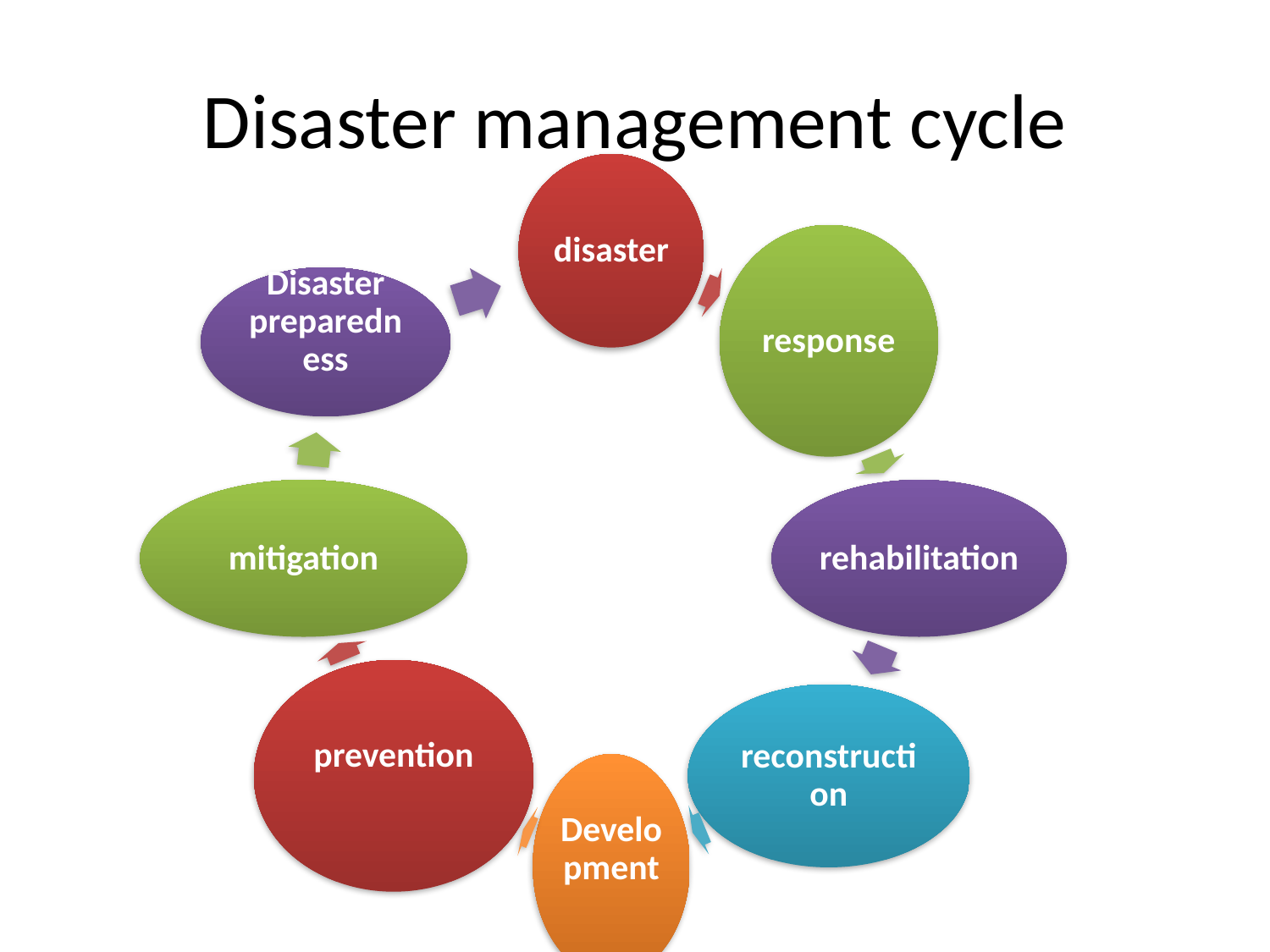

# Disaster management cycle
disaster

response

rehabilitation

reconstruction

Development

prevention

mitigation

Disaster preparedness